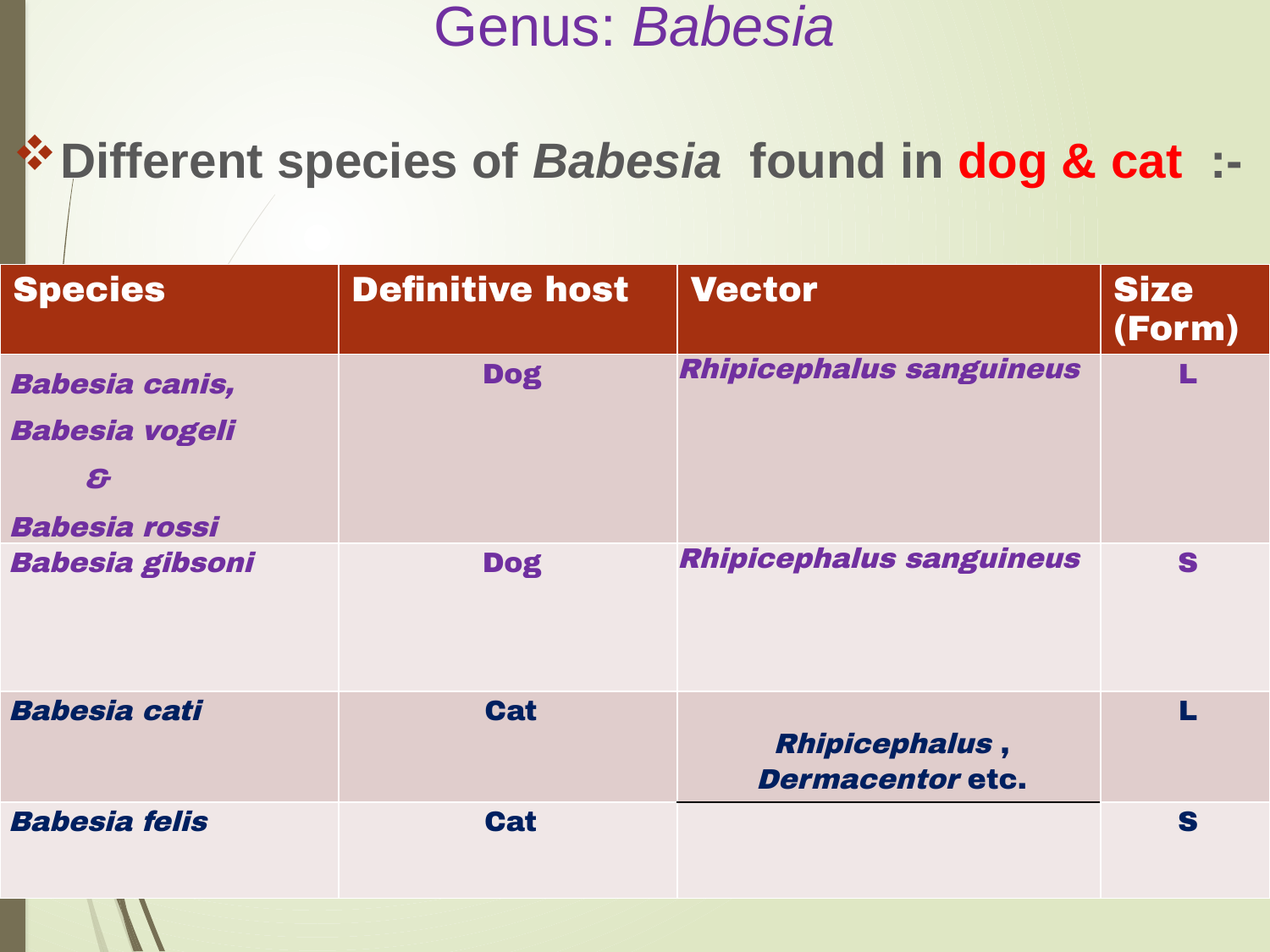

# Genus: Babesia
Different species of Babesia  found in dog & cat  :-

| Species | Definitive host | Vector | Size (Form) |
| --- | --- | --- | --- |
| Babesia canis, Babesia vogeli & Babesia rossi | Dog | Rhipicephalus sanguineus | L |
| Babesia gibsoni | Dog | Rhipicephalus sanguineus | S |
| Babesia cati | Cat | Rhipicephalus , Dermacentor etc. | L |
| Babesia felis | Cat |  | S |